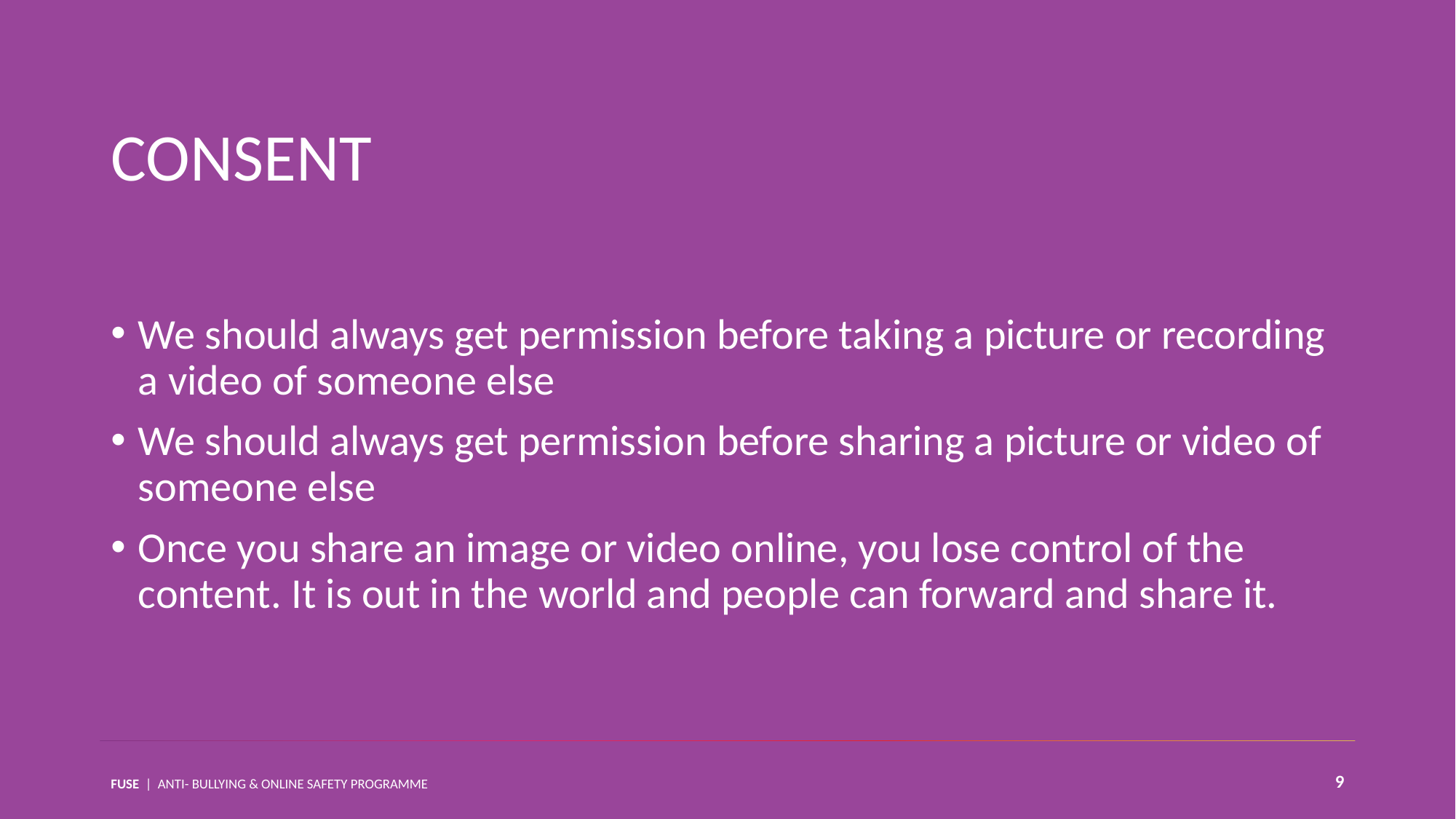

CONSENT
We should always get permission before taking a picture or recording a video of someone else
We should always get permission before sharing a picture or video of someone else
Once you share an image or video online, you lose control of the content. It is out in the world and people can forward and share it.

9